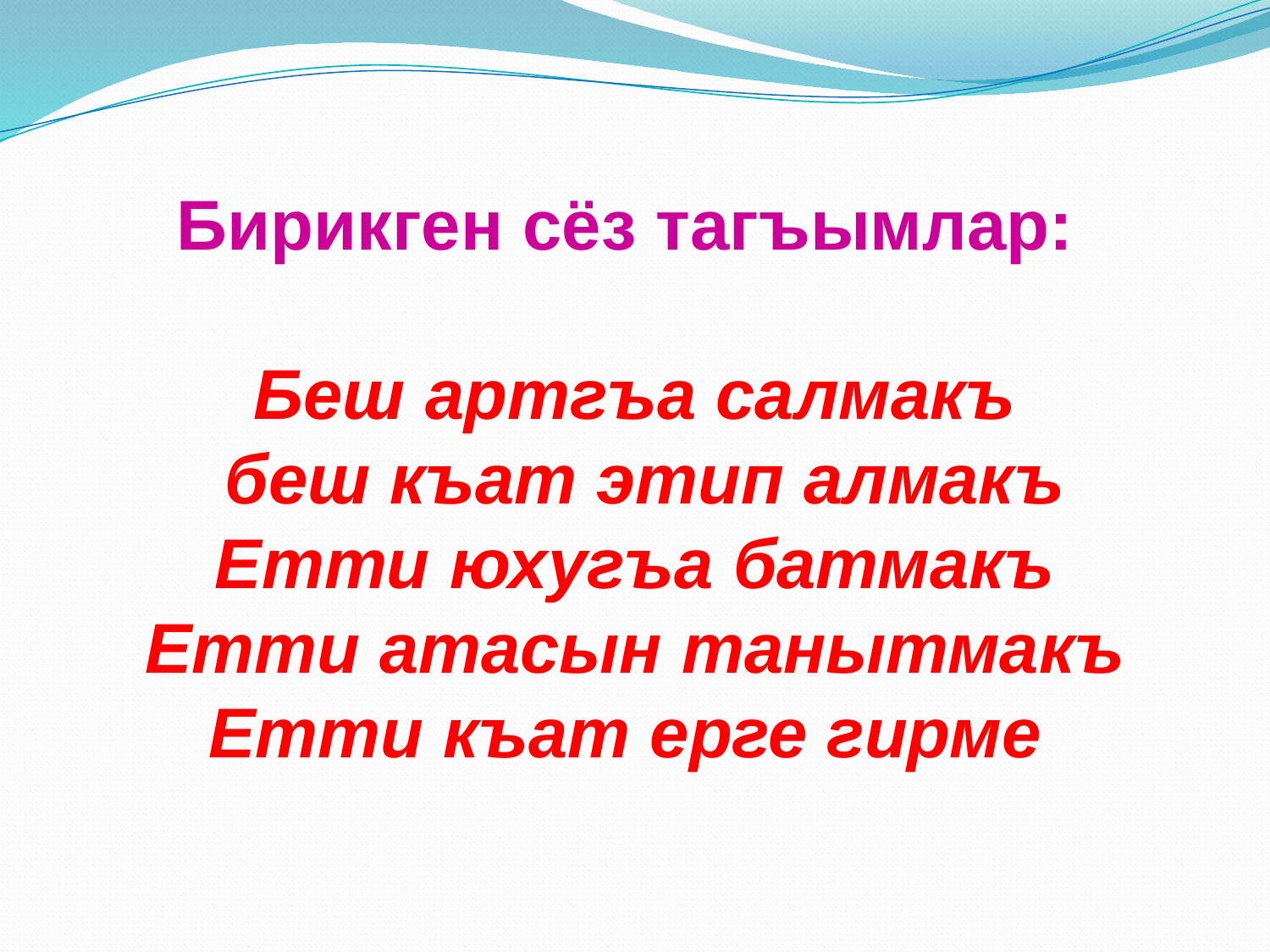

Бирикген сёз тагъымлар:

Беш артгъа салмакъ
 беш къат этип алмакъ
Етти юхугъа батмакъ
Етти атасын танытмакъ
Етти къат ерге гирме